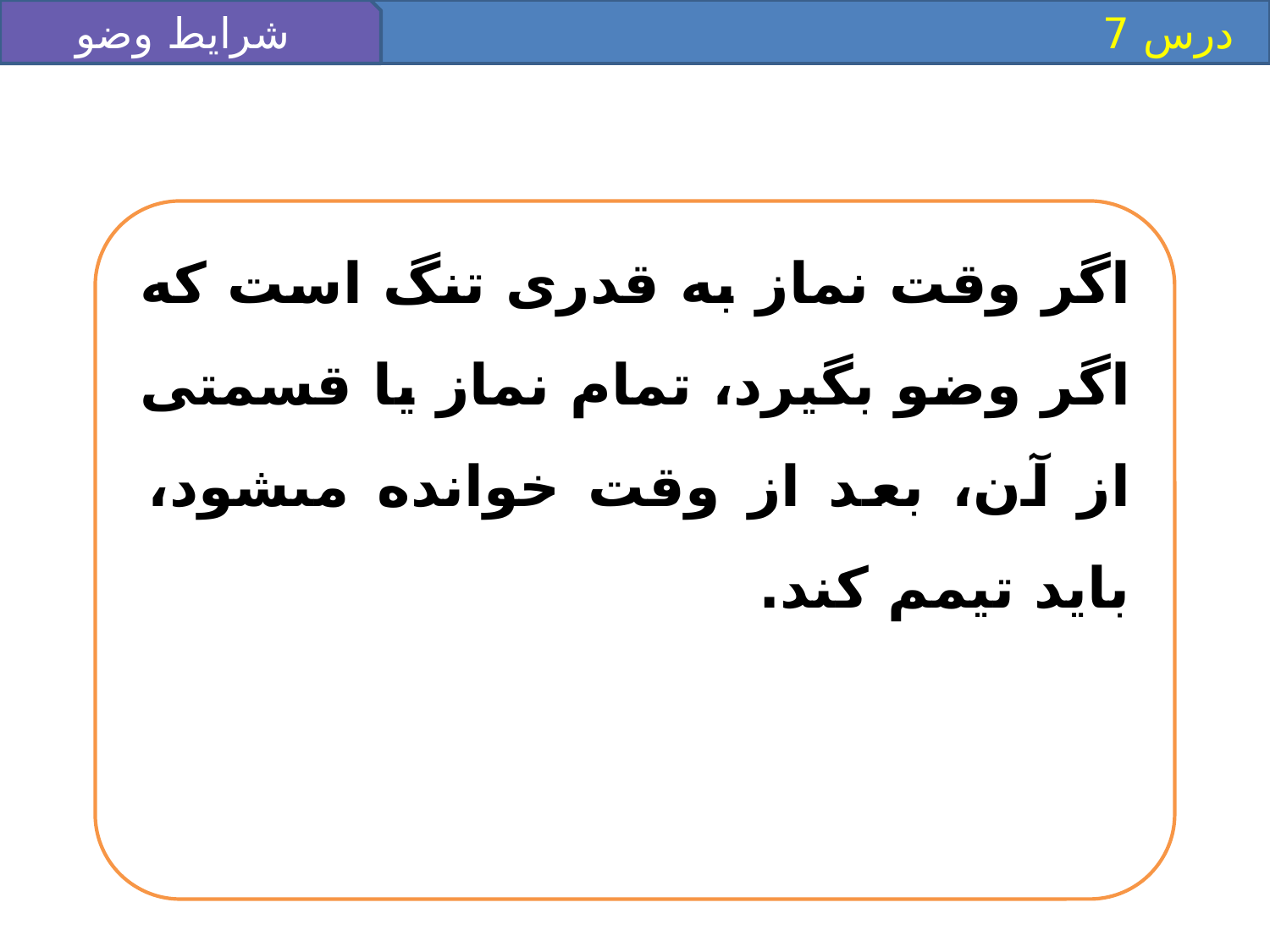

شرايط وضو
 درس 7

اگر وقت نماز به قدرى تنگ است كه اگر وضو بگيرد، تمام نماز يا قسمتى از آن، بعد از وقت خوانده مى‏شود، بايد تيمم كند.